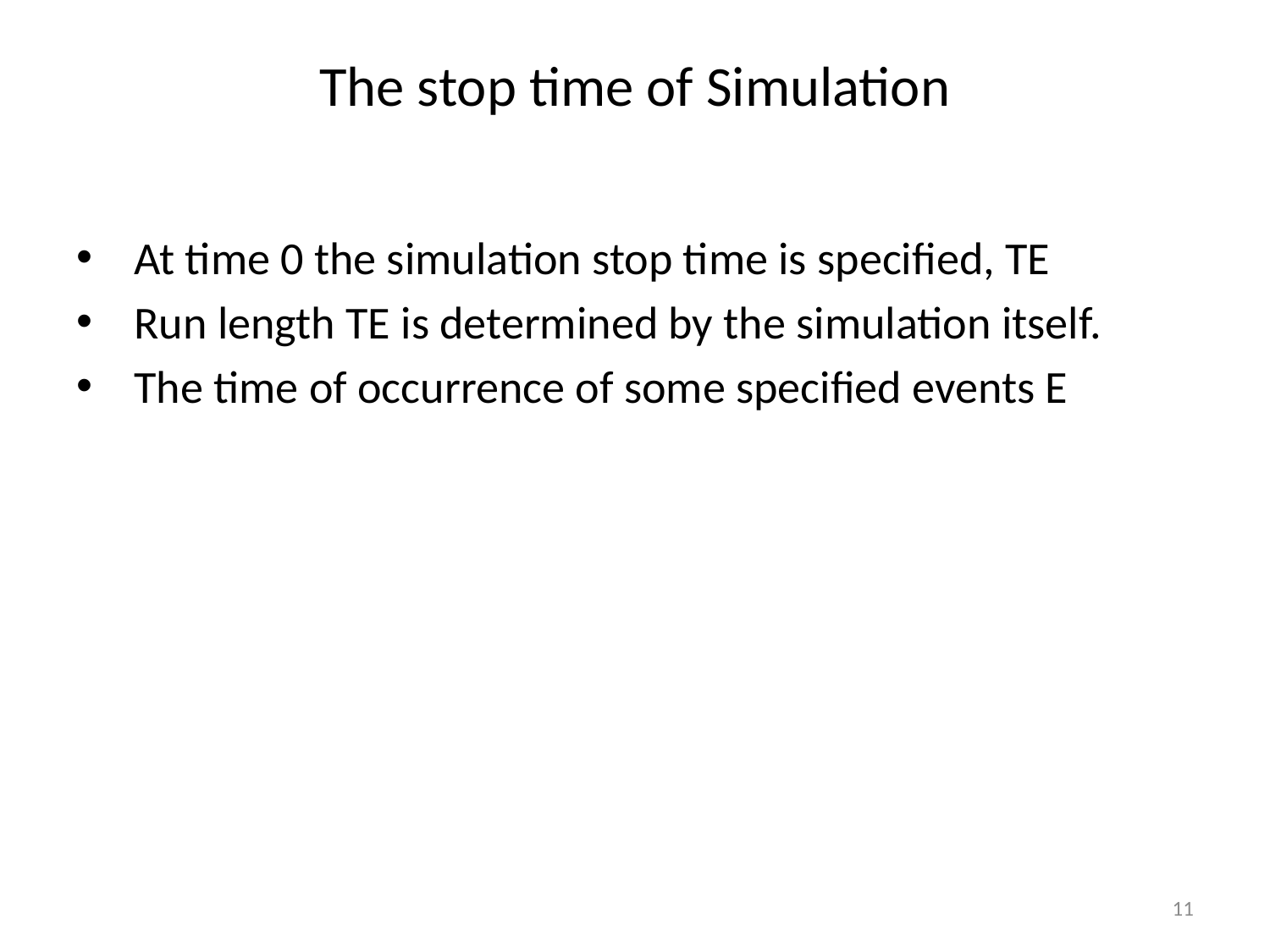

# The stop time of Simulation
 At time 0 the simulation stop time is specified, TE
 Run length TE is determined by the simulation itself.
 The time of occurrence of some specified events E

11